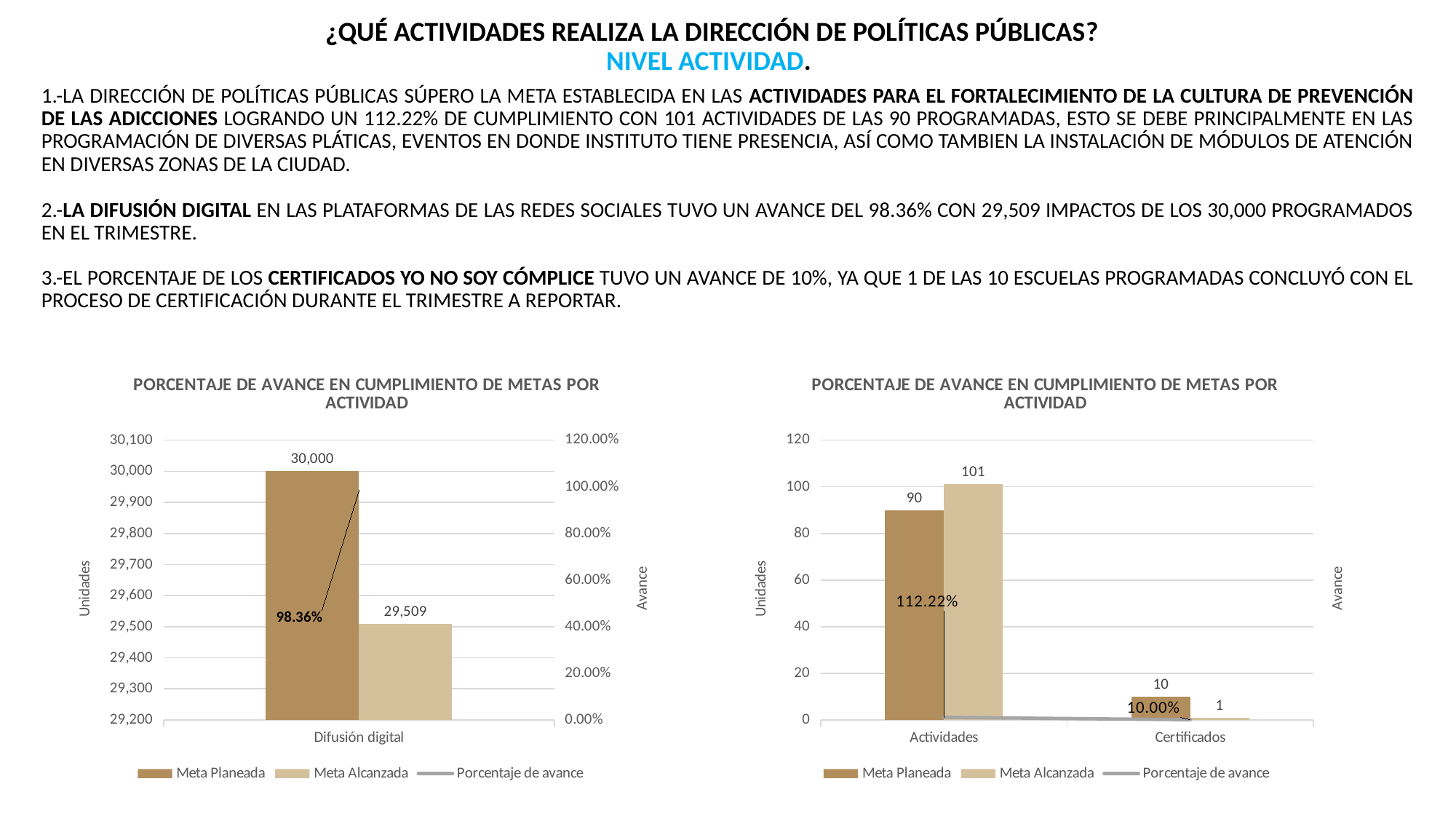

¿QUÉ ACTIVIDADES REALIZA LA DIRECCIÓN DE POLÍTICAS PÚBLICAS? NIVEL ACTIVIDAD.
1.-LA DIRECCIÓN DE POLÍTICAS PÚBLICAS SÚPERO LA META ESTABLECIDA EN LAS ACTIVIDADES PARA EL FORTALECIMIENTO DE LA CULTURA DE PREVENCIÓN DE LAS ADICCIONES LOGRANDO UN 112.22% DE CUMPLIMIENTO CON 101 ACTIVIDADES DE LAS 90 PROGRAMADAS, ESTO SE DEBE PRINCIPALMENTE EN LAS PROGRAMACIÓN DE DIVERSAS PLÁTICAS, EVENTOS EN DONDE INSTITUTO TIENE PRESENCIA, ASÍ COMO TAMBIEN LA INSTALACIÓN DE MÓDULOS DE ATENCIÓN EN DIVERSAS ZONAS DE LA CIUDAD.
2.-LA DIFUSIÓN DIGITAL EN LAS PLATAFORMAS DE LAS REDES SOCIALES TUVO UN AVANCE DEL 98.36% CON 29,509 IMPACTOS DE LOS 30,000 PROGRAMADOS EN EL TRIMESTRE.
3.-EL PORCENTAJE DE LOS CERTIFICADOS YO NO SOY CÓMPLICE TUVO UN AVANCE DE 10%, YA QUE 1 DE LAS 10 ESCUELAS PROGRAMADAS CONCLUYÓ CON EL PROCESO DE CERTIFICACIÓN DURANTE EL TRIMESTRE A REPORTAR.

### Chart: PORCENTAJE DE AVANCE EN CUMPLIMIENTO DE METAS POR ACTIVIDAD

| Category | Meta Planeada | Meta Alcanzada |  |
|---|---|---|---|
| Actividades | 90.0 | 101.0 | 1.1222222222222222 |
| Certificados | 10.0 | 1.0 | 0.1 |

### Chart: PORCENTAJE DE AVANCE EN CUMPLIMIENTO DE METAS POR ACTIVIDAD

| Category | Meta Planeada | Meta Alcanzada |  |
|---|---|---|---|
| Difusión digital | 30000.0 | 29509.0 | 0.9836333333333334 |